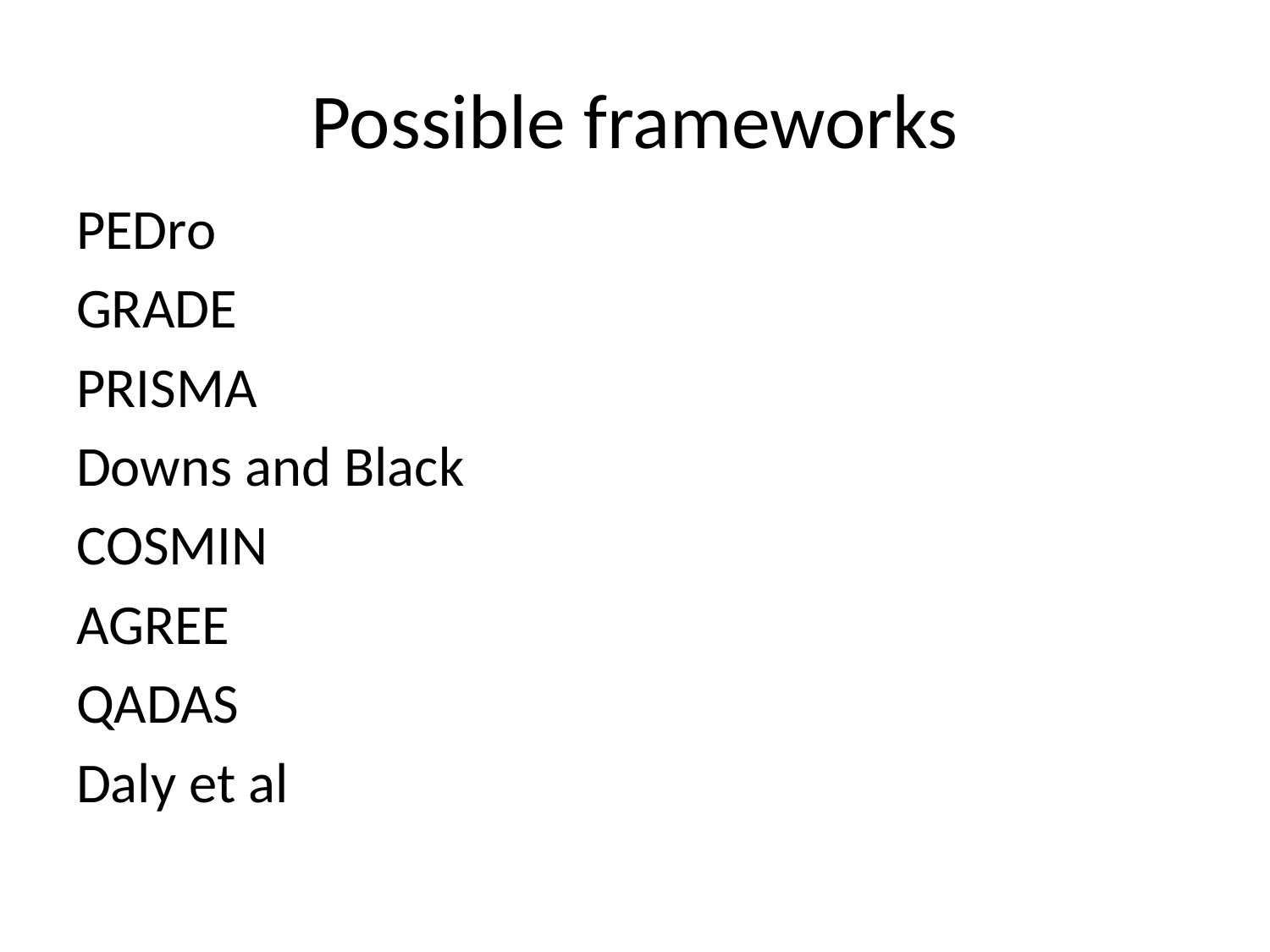

# Possible frameworks
PEDro
GRADE
PRISMA
Downs and Black
COSMIN
AGREE
QADAS
Daly et al